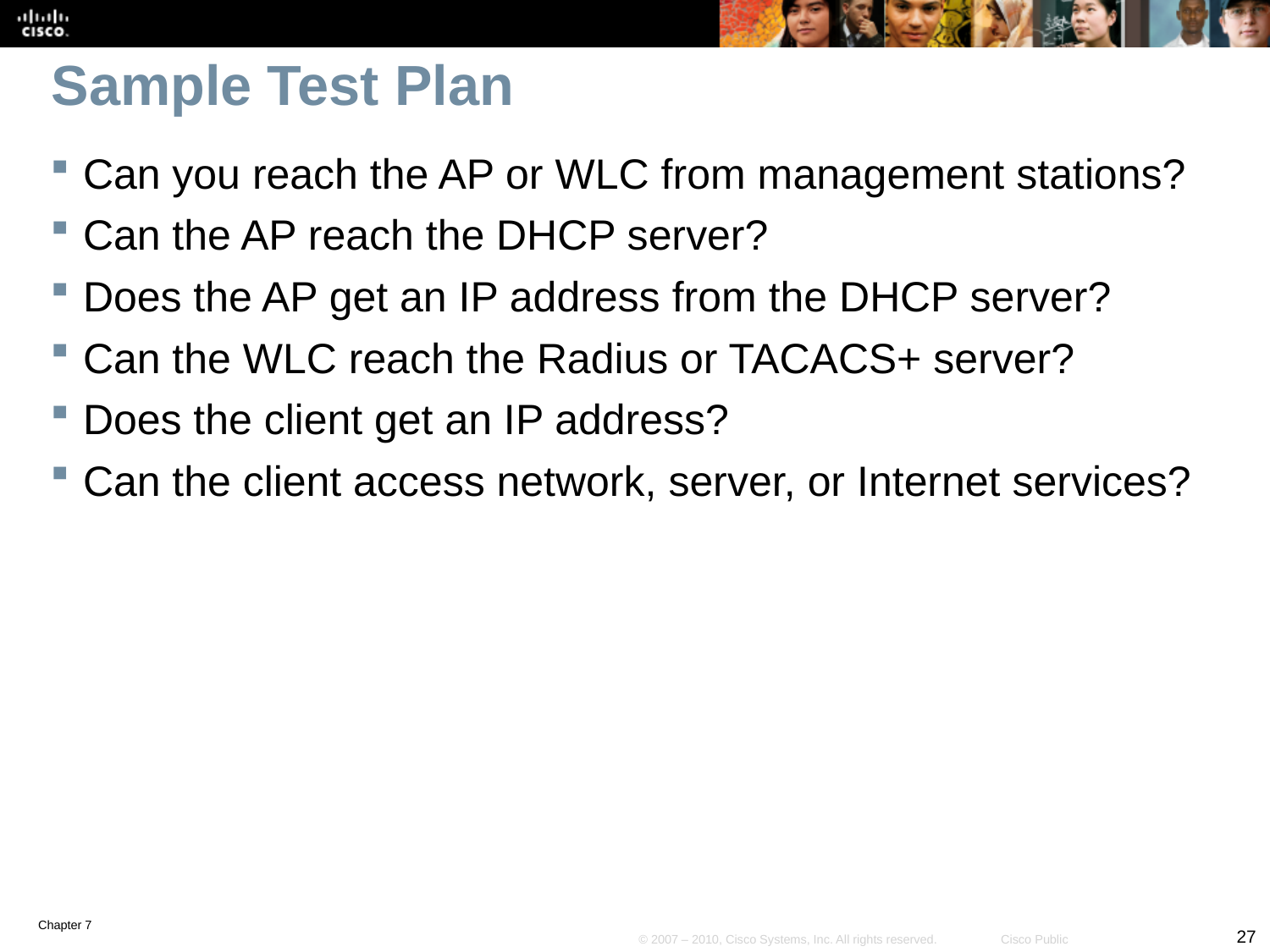

# Sample Test Plan
Can you reach the AP or WLC from management stations?
Can the AP reach the DHCP server?
Does the AP get an IP address from the DHCP server?
Can the WLC reach the Radius or TACACS+ server?
Does the client get an IP address?
Can the client access network, server, or Internet services?